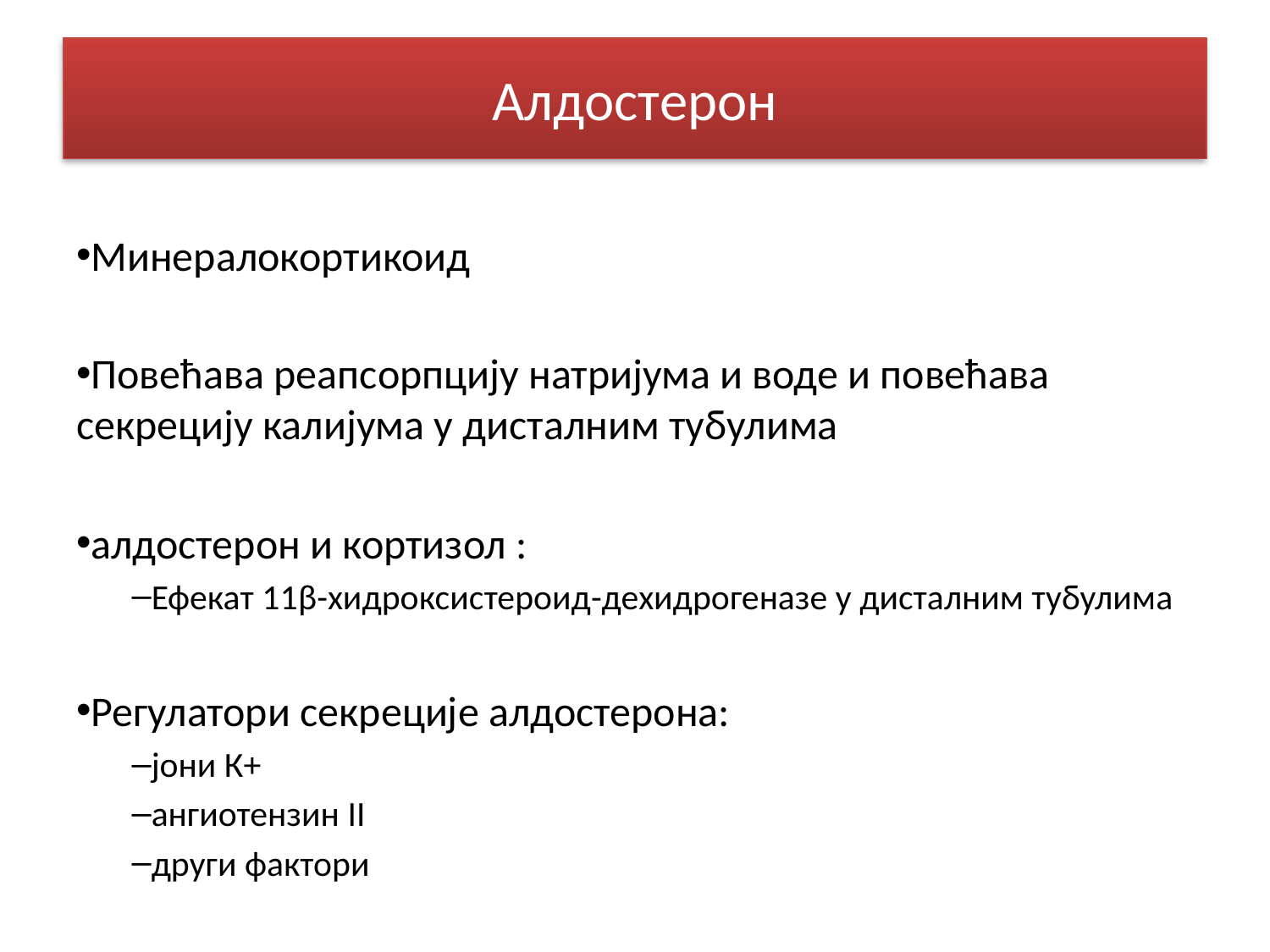

# Алдостерон
Минералокортикоид

Повећава реапсорпцију натријума и воде и повећава секрецију калијума у дисталним тубулима

алдостерон и кортизол :
Ефекат 11β-хидроксистероид-дехидрогеназе у дисталним тубулима

Регулатори секреције алдостерона:
јони К+
ангиотензин II
други фактори